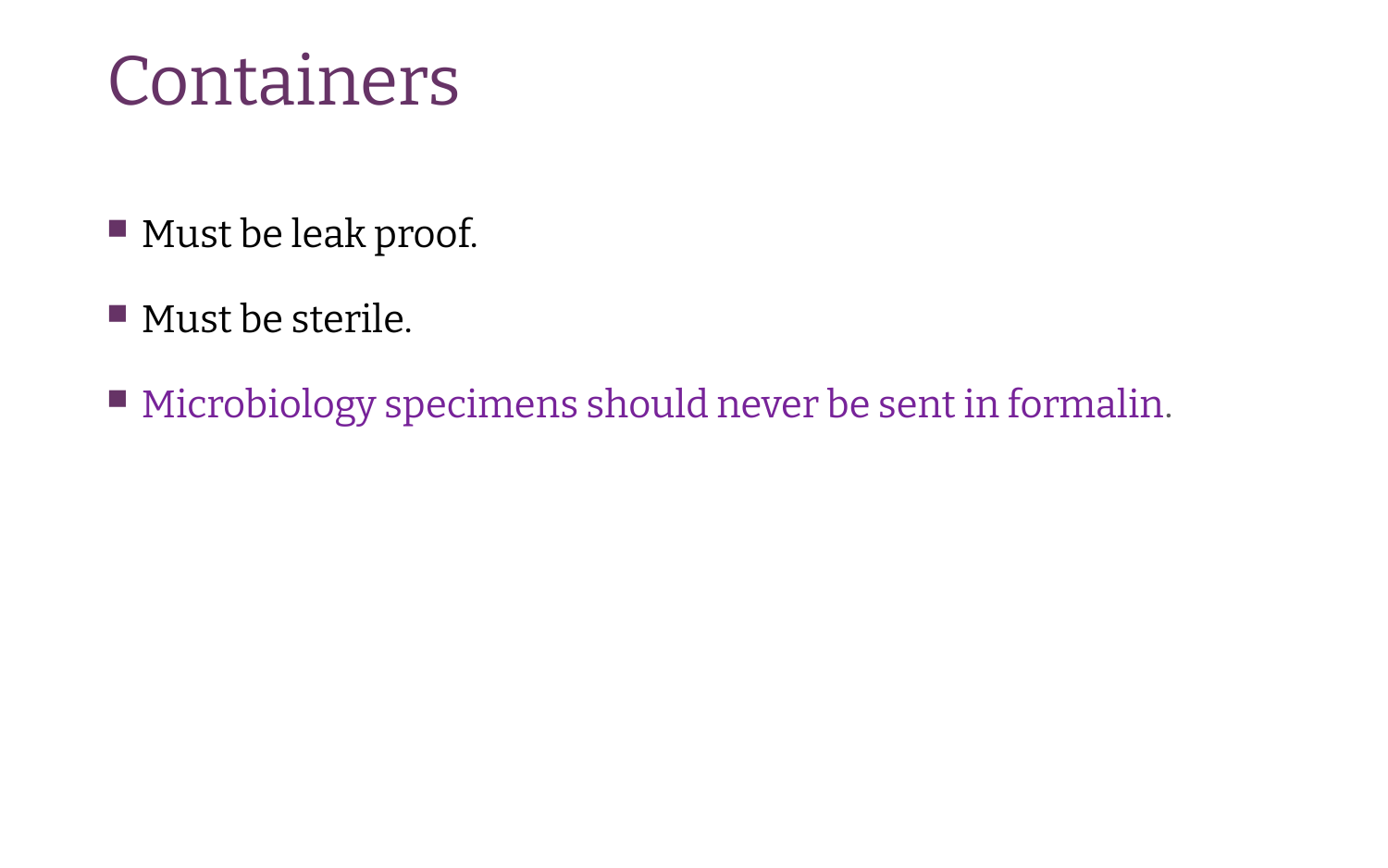

# Containers
Must be leak proof.
Must be sterile.
Microbiology specimens should never be sent in formalin.